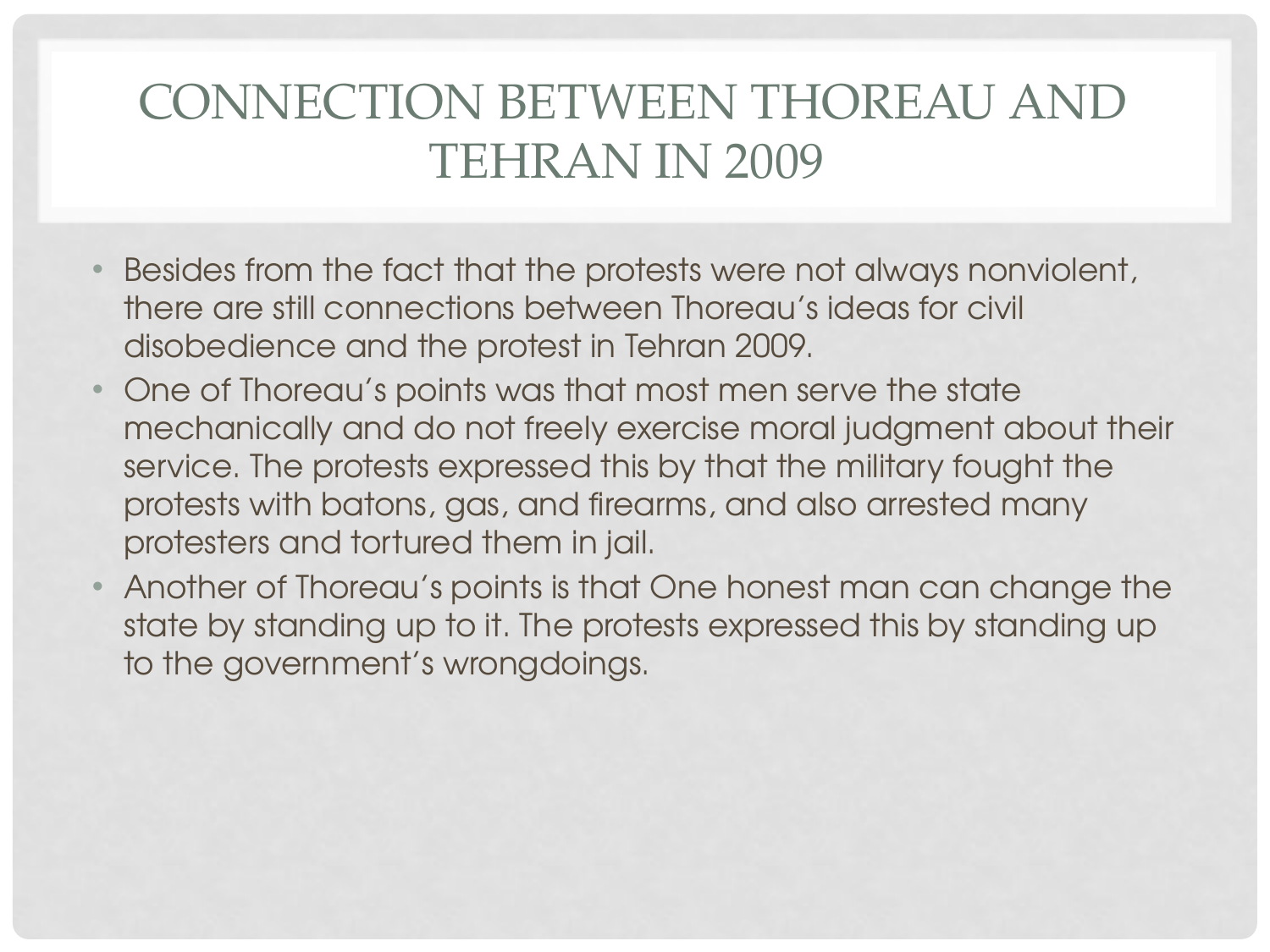

# Connection between Thoreau and Tehran in 2009
Besides from the fact that the protests were not always nonviolent, there are still connections between Thoreau’s ideas for civil disobedience and the protest in Tehran 2009.
One of Thoreau’s points was that most men serve the state mechanically and do not freely exercise moral judgment about their service. The protests expressed this by that the military fought the protests with batons, gas, and firearms, and also arrested many protesters and tortured them in jail.
Another of Thoreau’s points is that One honest man can change the state by standing up to it. The protests expressed this by standing up to the government’s wrongdoings.